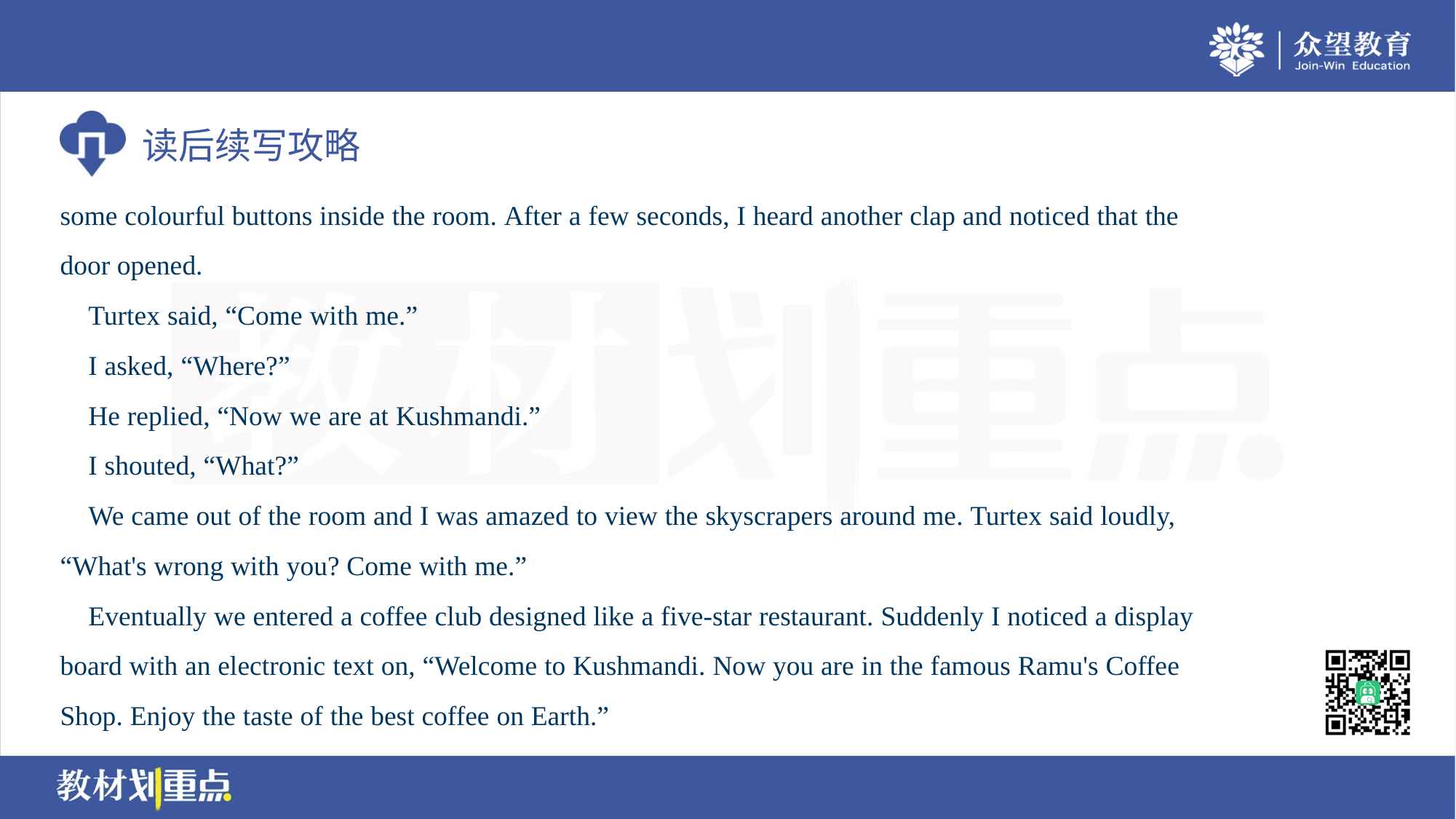

some colourful buttons inside the room. After a few seconds, I heard another clap and noticed that the
door opened.
    Turtex said, “Come with me.”
    I asked, “Where?”
    He replied, “Now we are at Kushmandi.”
    I shouted, “What?”
    We came out of the room and I was amazed to view the skyscrapers around me. Turtex said loudly,
“What's wrong with you? Come with me.”
    Eventually we entered a coffee club designed like a five-star restaurant. Suddenly I noticed a display
board with an electronic text on, “Welcome to Kushmandi. Now you are in the famous Ramu's Coffee
Shop. Enjoy the taste of the best coffee on Earth.”